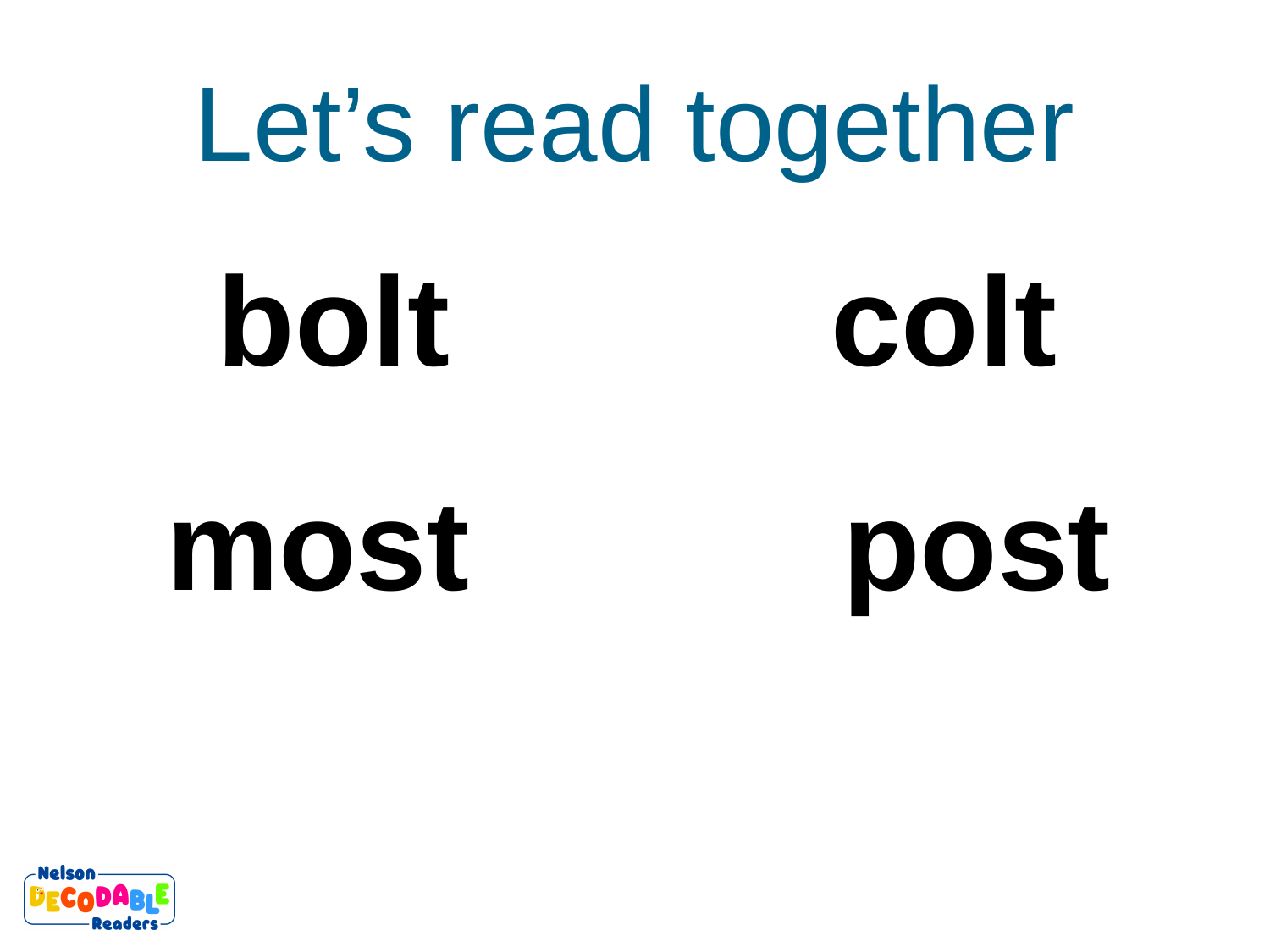

Let’s read together
bolt
colt
most
post